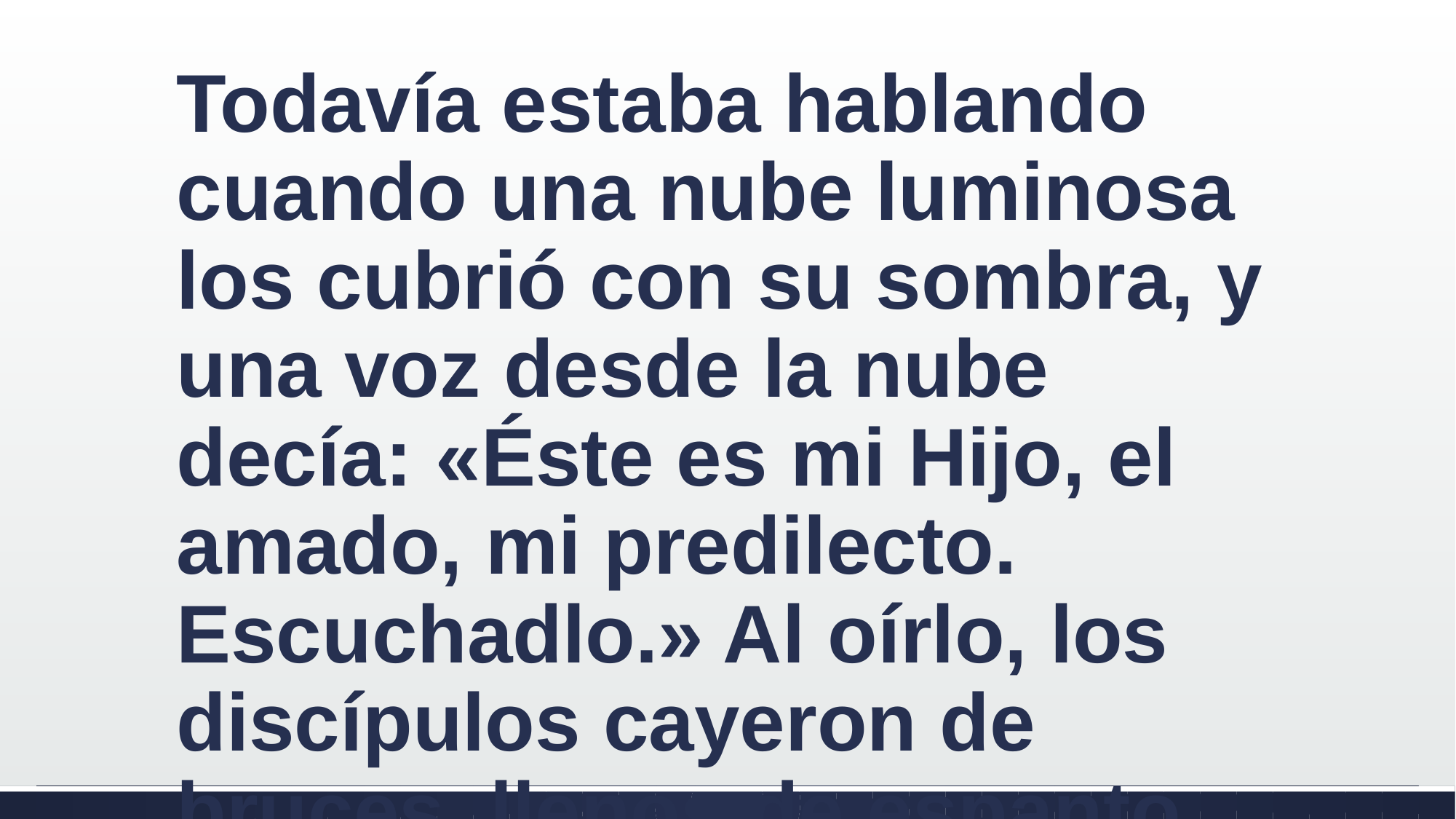

#
Todavía estaba hablando cuando una nube luminosa los cubrió con su sombra, y una voz desde la nube decía: «Éste es mi Hijo, el amado, mi predilecto. Escuchadlo.» Al oírlo, los discípulos cayeron de bruces, llenos de espanto.